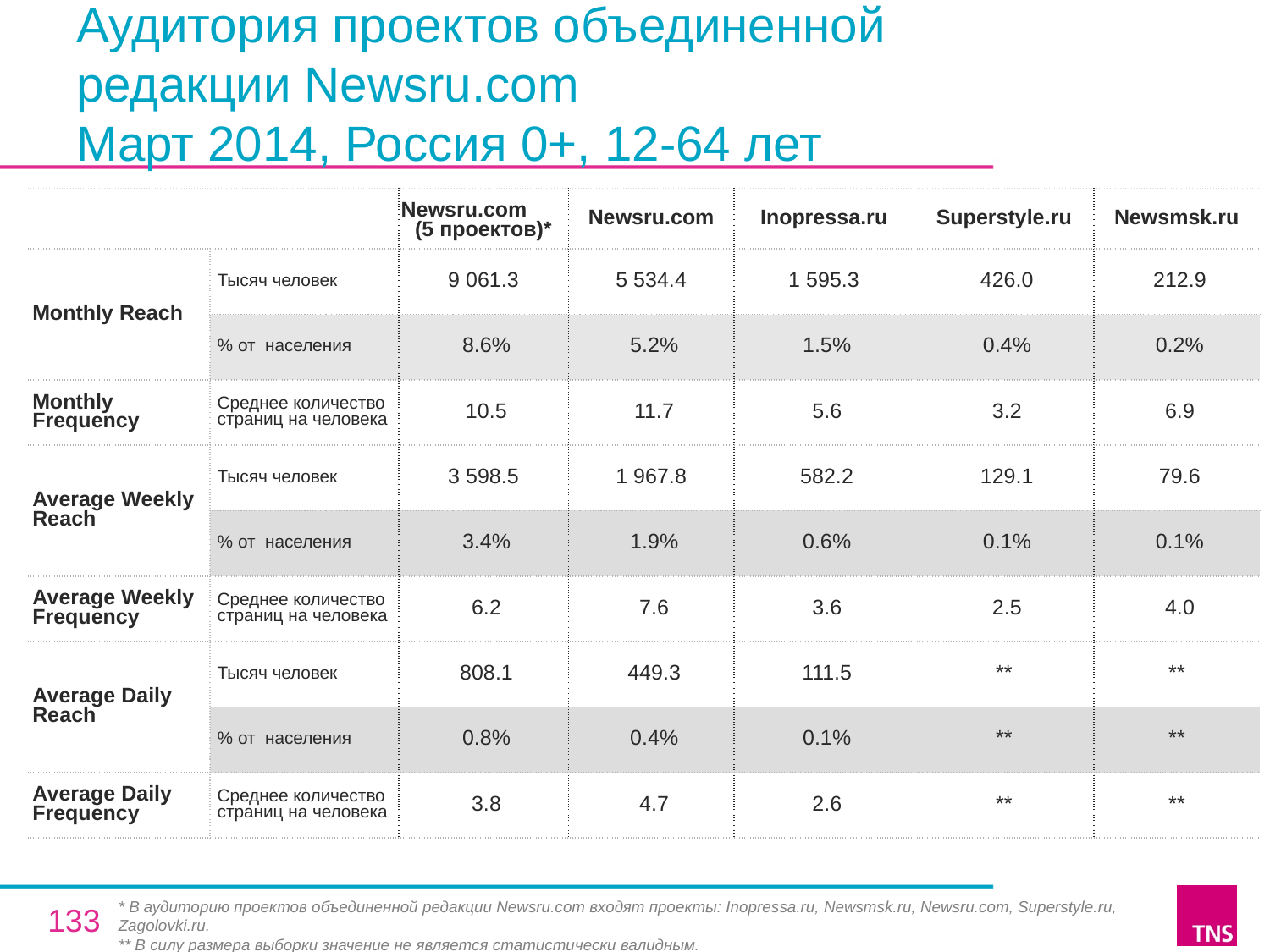

# Аудитория проектов объединенной
редакции Newsru.com
Март 2014, Россия 0+, 12-64 лет
|  |  | Newsru.com (5 проектов)\* | Newsru.com | Inopressa.ru | Superstyle.ru | Newsmsk.ru |
| --- | --- | --- | --- | --- | --- | --- |
| Monthly Reach | Тысяч человек | 9 061.3 | 5 534.4 | 1 595.3 | 426.0 | 212.9 |
|  | % от населения | 8.6% | 5.2% | 1.5% | 0.4% | 0.2% |
| Monthly Frequency | Среднее количество страниц на человека | 10.5 | 11.7 | 5.6 | 3.2 | 6.9 |
| Average Weekly Reach | Тысяч человек | 3 598.5 | 1 967.8 | 582.2 | 129.1 | 79.6 |
|  | % от населения | 3.4% | 1.9% | 0.6% | 0.1% | 0.1% |
| Average Weekly Frequency | Среднее количество страниц на человека | 6.2 | 7.6 | 3.6 | 2.5 | 4.0 |
| Average Daily Reach | Тысяч человек | 808.1 | 449.3 | 111.5 | \*\* | \*\* |
|  | % от населения | 0.8% | 0.4% | 0.1% | \*\* | \*\* |
| Average Daily Frequency | Среднее количество страниц на человека | 3.8 | 4.7 | 2.6 | \*\* | \*\* |
* В аудиторию проектов объединенной редакции Newsru.com входят проекты: Inopressa.ru, Newsmsk.ru, Newsru.com, Superstyle.ru, Zagolovki.ru.
** В силу размера выборки значение не является статистически валидным.
133